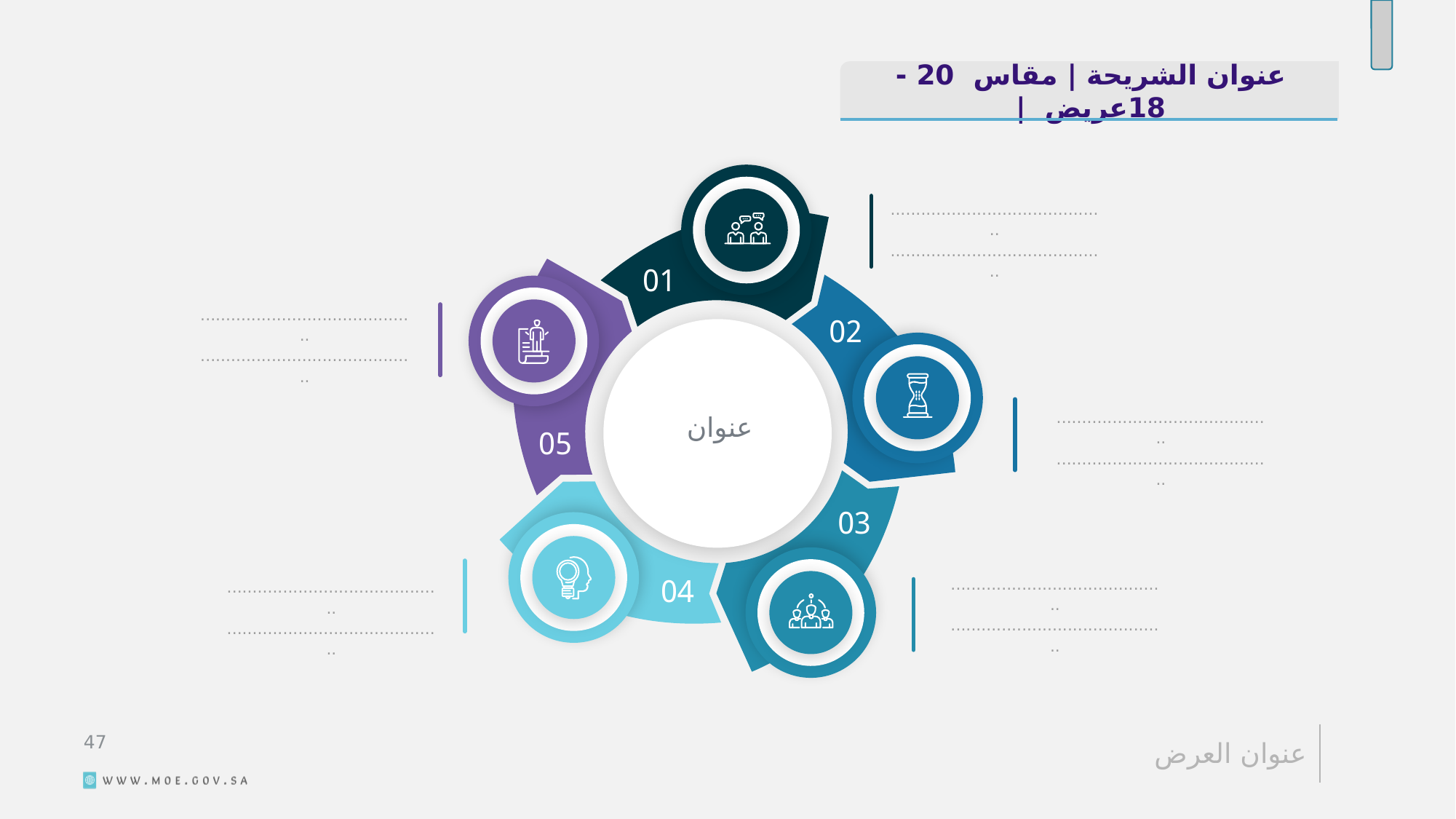

عنوان الشريحة | مقاس  20 - 18عريض  |

...........................................
...........................................

01

02
...........................................
...........................................

عنوان
...........................................
...........................................
05

03

04
...........................................
...........................................
...........................................
...........................................

47
عنوان العرض